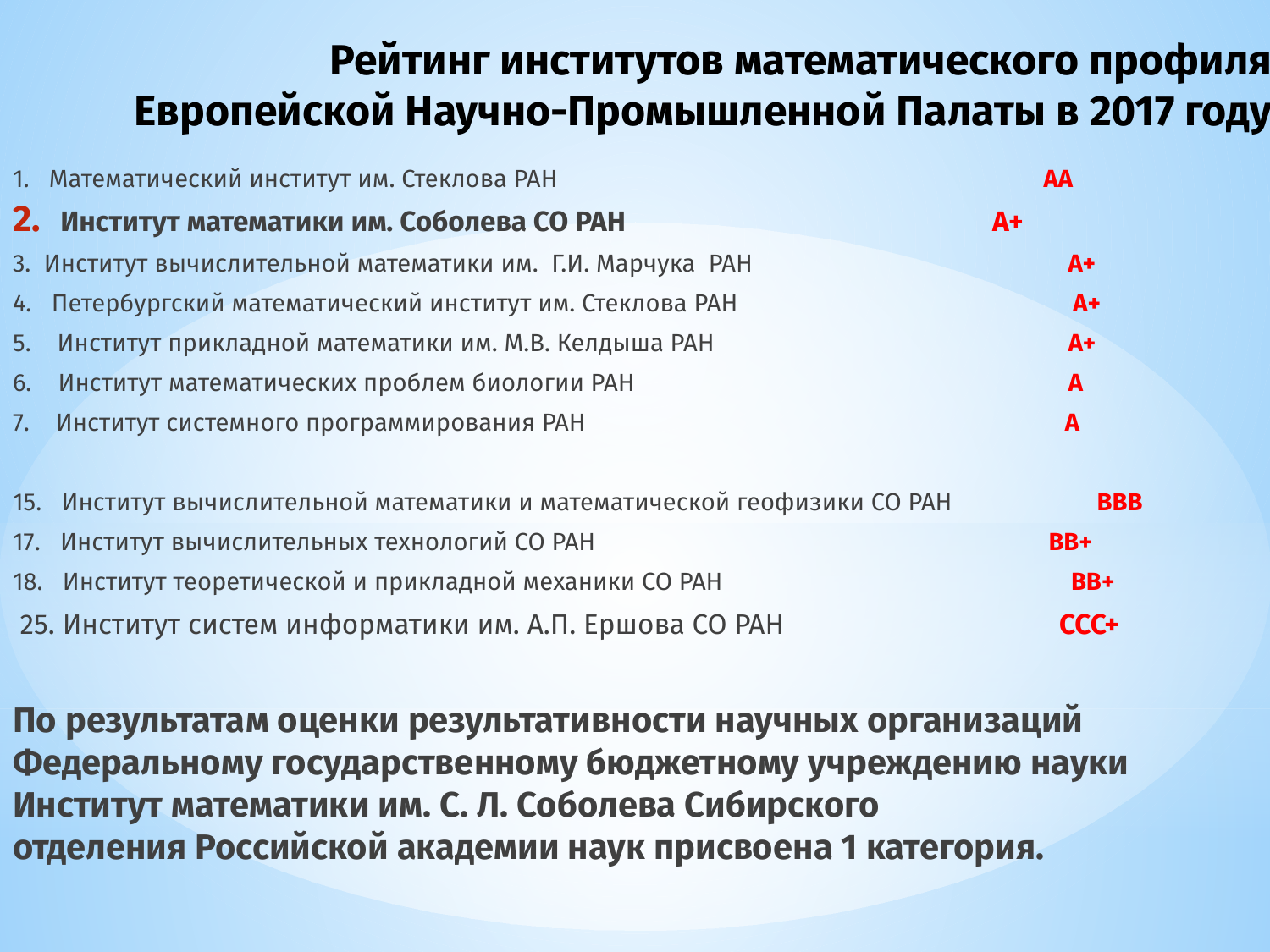

# Рейтинг институтов математического профиля Европейской Научно-Промышленной Палаты в 2017 году
1.   Математический институт им. Стеклова РАН                                                                          АА
Институт математики им. Соболева СО РАН                                                      А+
3.  Институт вычислительной математики им.  Г.И. Марчука  РАН                                                А+
4.   Петербургский математический институт им. Стеклова РАН                                                   А+
5.    Институт прикладной математики им. М.В. Келдыша РАН                                                      А+
6.    Институт математических проблем биологии РАН                                                                  А
7.    Институт системного программирования РАН                                                                         А

15.   Институт вычислительной математики и математической геофизики СО РАН                      BBB
17.   Институт вычислительных технологий СО РАН                                                                     ВВ+
18.   Институт теоретической и прикладной механики СО РАН                                                     ВВ+
 25. Институт систем информатики им. А.П. Ершова СО РАН                                     ССС+

По результатам оценки результативности научных организаций Федеральному государственному бюджетному учреждению науки Институт математики им. С. Л. Соболева Сибирского отделения Российской академии наук присвоена 1 категория.